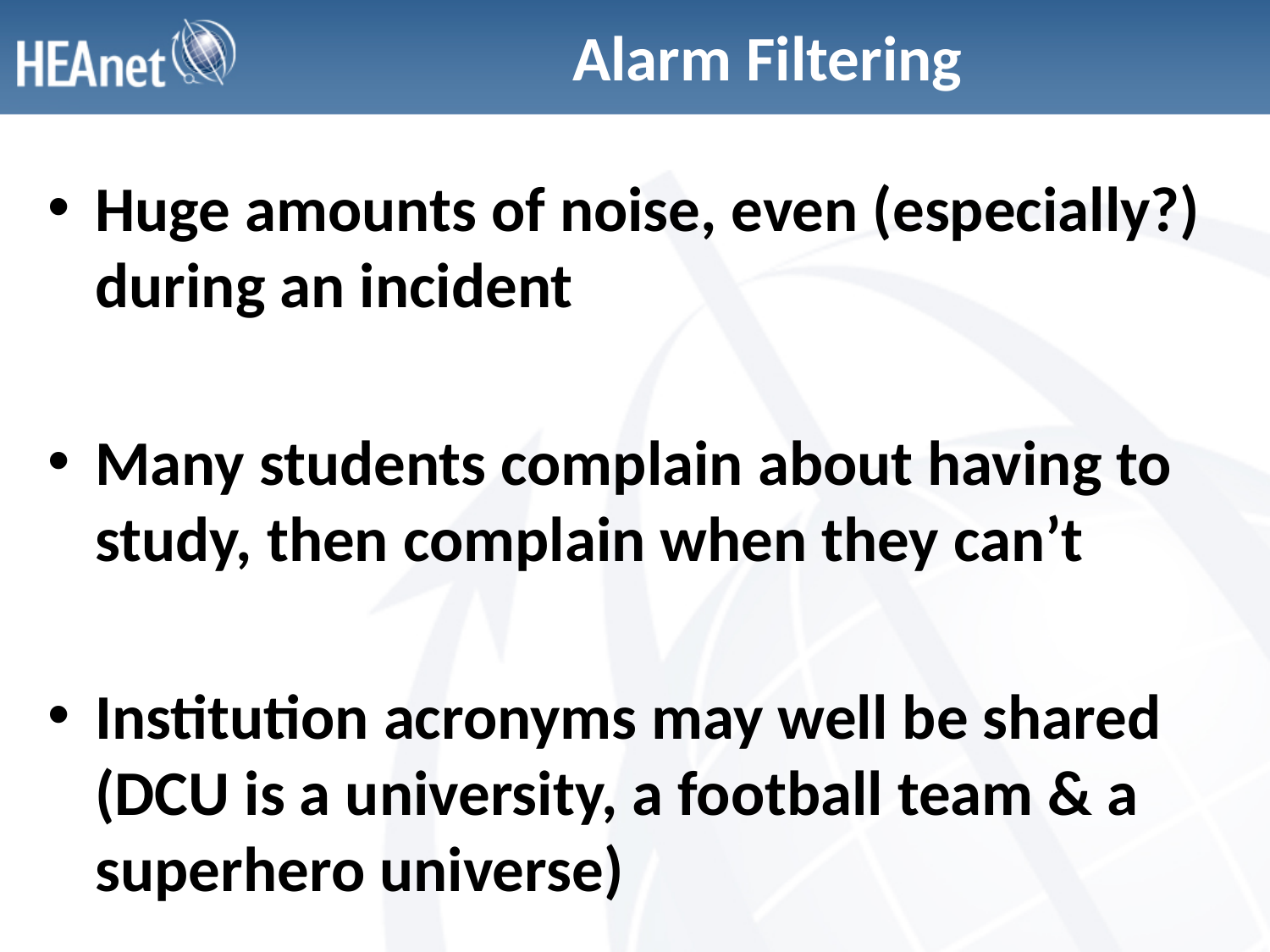

# Alarm Filtering
Huge amounts of noise, even (especially?) during an incident

Many students complain about having to study, then complain when they can’t

Institution acronyms may well be shared (DCU is a university, a football team & a superhero universe)